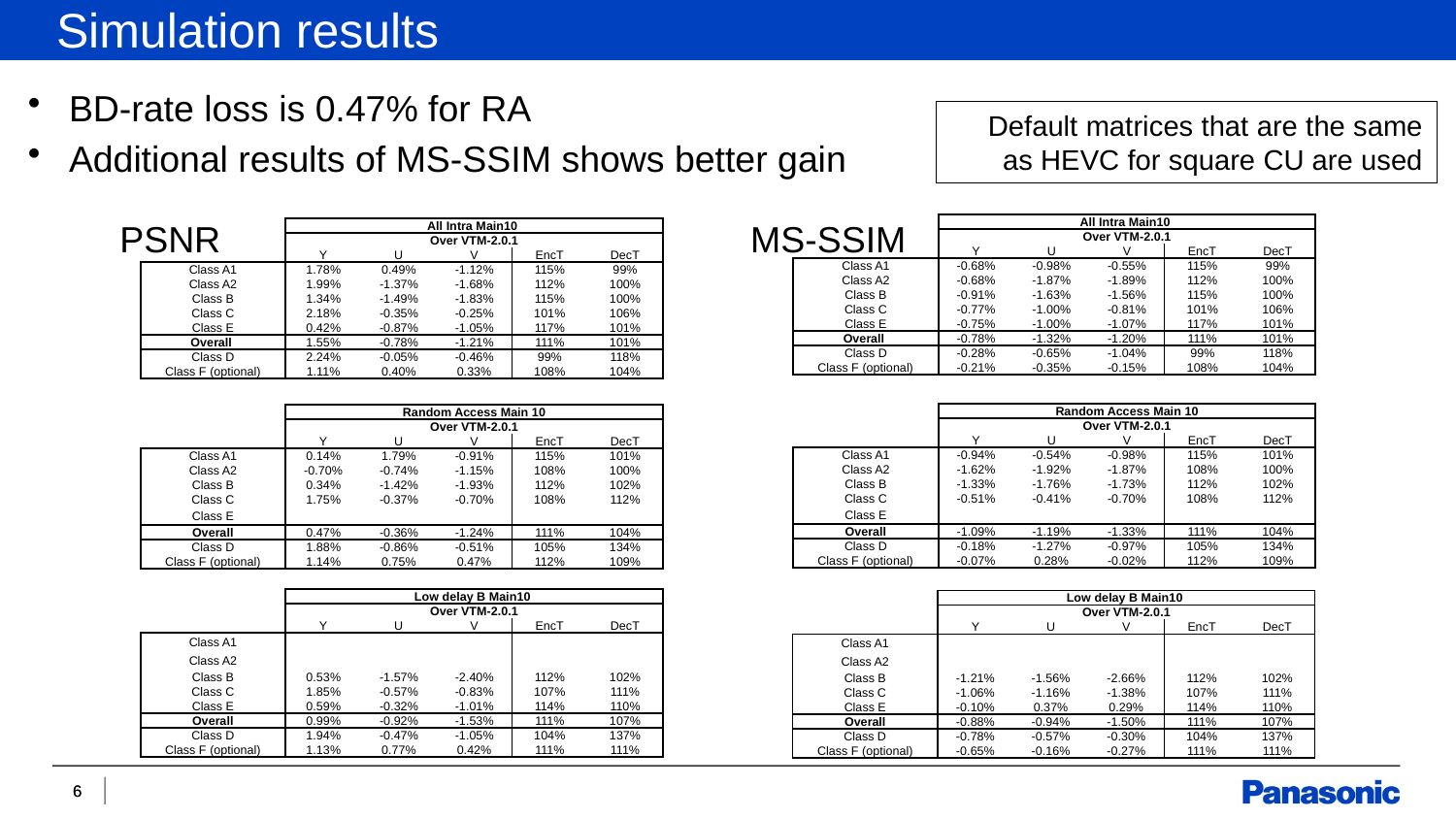

Simulation results
BD-rate loss is 0.47% for RA
Additional results of MS-SSIM shows better gain
Default matrices that are the same as HEVC for square CU are used
PSNR
MS-SSIM
|  | All Intra Main10 |  |  |  |  |
| --- | --- | --- | --- | --- | --- |
|  | Over VTM-2.0.1 |  |  |  |  |
|  | Y | U | V | EncT | DecT |
| Class A1 | -0.68% | -0.98% | -0.55% | 115% | 99% |
| Class A2 | -0.68% | -1.87% | -1.89% | 112% | 100% |
| Class B | -0.91% | -1.63% | -1.56% | 115% | 100% |
| Class C | -0.77% | -1.00% | -0.81% | 101% | 106% |
| Class E | -0.75% | -1.00% | -1.07% | 117% | 101% |
| Overall | -0.78% | -1.32% | -1.20% | 111% | 101% |
| Class D | -0.28% | -0.65% | -1.04% | 99% | 118% |
| Class F (optional) | -0.21% | -0.35% | -0.15% | 108% | 104% |
|  | All Intra Main10 |  |  |  |  |
| --- | --- | --- | --- | --- | --- |
|  | Over VTM-2.0.1 |  |  |  |  |
|  | Y | U | V | EncT | DecT |
| Class A1 | 1.78% | 0.49% | -1.12% | 115% | 99% |
| Class A2 | 1.99% | -1.37% | -1.68% | 112% | 100% |
| Class B | 1.34% | -1.49% | -1.83% | 115% | 100% |
| Class C | 2.18% | -0.35% | -0.25% | 101% | 106% |
| Class E | 0.42% | -0.87% | -1.05% | 117% | 101% |
| Overall | 1.55% | -0.78% | -1.21% | 111% | 101% |
| Class D | 2.24% | -0.05% | -0.46% | 99% | 118% |
| Class F (optional) | 1.11% | 0.40% | 0.33% | 108% | 104% |
|  | Random Access Main 10 |  |  |  |  |
| --- | --- | --- | --- | --- | --- |
|  | Over VTM-2.0.1 |  |  |  |  |
|  | Y | U | V | EncT | DecT |
| Class A1 | -0.94% | -0.54% | -0.98% | 115% | 101% |
| Class A2 | -1.62% | -1.92% | -1.87% | 108% | 100% |
| Class B | -1.33% | -1.76% | -1.73% | 112% | 102% |
| Class C | -0.51% | -0.41% | -0.70% | 108% | 112% |
| Class E |  |  |  |  |  |
| Overall | -1.09% | -1.19% | -1.33% | 111% | 104% |
| Class D | -0.18% | -1.27% | -0.97% | 105% | 134% |
| Class F (optional) | -0.07% | 0.28% | -0.02% | 112% | 109% |
|  | Random Access Main 10 |  |  |  |  |
| --- | --- | --- | --- | --- | --- |
|  | Over VTM-2.0.1 |  |  |  |  |
|  | Y | U | V | EncT | DecT |
| Class A1 | 0.14% | 1.79% | -0.91% | 115% | 101% |
| Class A2 | -0.70% | -0.74% | -1.15% | 108% | 100% |
| Class B | 0.34% | -1.42% | -1.93% | 112% | 102% |
| Class C | 1.75% | -0.37% | -0.70% | 108% | 112% |
| Class E |  |  |  |  |  |
| Overall | 0.47% | -0.36% | -1.24% | 111% | 104% |
| Class D | 1.88% | -0.86% | -0.51% | 105% | 134% |
| Class F (optional) | 1.14% | 0.75% | 0.47% | 112% | 109% |
|  | Low delay B Main10 |  |  |  |  |
| --- | --- | --- | --- | --- | --- |
|  | Over VTM-2.0.1 |  |  |  |  |
|  | Y | U | V | EncT | DecT |
| Class A1 |  |  |  |  |  |
| Class A2 |  |  |  |  |  |
| Class B | 0.53% | -1.57% | -2.40% | 112% | 102% |
| Class C | 1.85% | -0.57% | -0.83% | 107% | 111% |
| Class E | 0.59% | -0.32% | -1.01% | 114% | 110% |
| Overall | 0.99% | -0.92% | -1.53% | 111% | 107% |
| Class D | 1.94% | -0.47% | -1.05% | 104% | 137% |
| Class F (optional) | 1.13% | 0.77% | 0.42% | 111% | 111% |
|  | Low delay B Main10 |  |  |  |  |
| --- | --- | --- | --- | --- | --- |
|  | Over VTM-2.0.1 |  |  |  |  |
|  | Y | U | V | EncT | DecT |
| Class A1 |  |  |  |  |  |
| Class A2 |  |  |  |  |  |
| Class B | -1.21% | -1.56% | -2.66% | 112% | 102% |
| Class C | -1.06% | -1.16% | -1.38% | 107% | 111% |
| Class E | -0.10% | 0.37% | 0.29% | 114% | 110% |
| Overall | -0.88% | -0.94% | -1.50% | 111% | 107% |
| Class D | -0.78% | -0.57% | -0.30% | 104% | 137% |
| Class F (optional) | -0.65% | -0.16% | -0.27% | 111% | 111% |
6